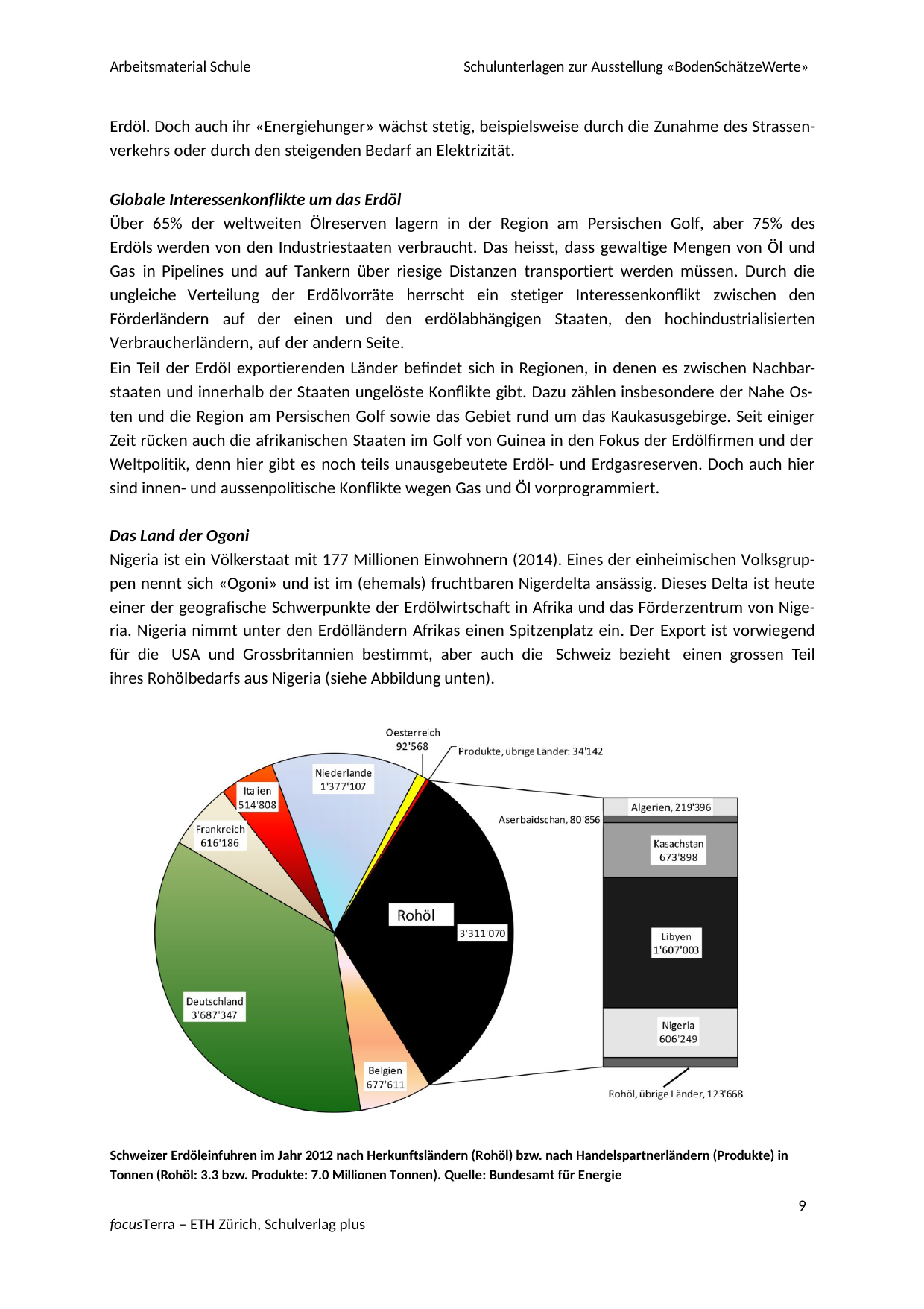

Arbeitsmaterial Schule
Schulunterlagen zur Ausstellung «BodenSchätzeWerte»
Erdöl. Doch auch ihr «Energiehunger» wächst stetig, beispielsweise durch die Zunahme des Strassen- verkehrs oder durch den steigenden Bedarf an Elektrizität.

Globale Interessenkonflikte um das Erdöl
Über 65% der weltweiten Ölreserven lagern in der Region am Persischen Golf, aber 75% des Erdöls werden von den Industriestaaten verbraucht. Das heisst, dass gewaltige Mengen von Öl und Gas in Pipelines und auf Tankern über riesige Distanzen transportiert werden müssen. Durch die ungleiche Verteilung der Erdölvorräte herrscht ein stetiger Interessenkonflikt zwischen den Förderländern auf der einen und den erdölabhängigen Staaten, den hochindustrialisierten Verbraucherländern, auf der andern Seite.
Ein Teil der Erdöl exportierenden Länder befindet sich in Regionen, in denen es zwischen Nachbar- staaten und innerhalb der Staaten ungelöste Konflikte gibt. Dazu zählen insbesondere der Nahe Os-
ten und die Region am Persischen Golf sowie das Gebiet rund um das Kaukasusgebirge. Seit einiger Zeit rücken auch die afrikanischen Staaten im Golf von Guinea in den Fokus der Erdölfirmen und der
Weltpolitik, denn hier gibt es noch teils unausgebeutete Erdöl- und Erdgasreserven. Doch auch hier sind innen- und aussenpolitische Konflikte wegen Gas und Öl vorprogrammiert.

Das Land der Ogoni
Nigeria ist ein Völkerstaat mit 177 Millionen Einwohnern (2014). Eines der einheimischen Volksgrup- pen nennt sich «Ogoni» und ist im (ehemals) fruchtbaren Nigerdelta ansässig. Dieses Delta ist heute einer der geografische Schwerpunkte der Erdölwirtschaft in Afrika und das Förderzentrum von Nige- ria. Nigeria nimmt unter den Erdölländern Afrikas einen Spitzenplatz ein. Der Export ist vorwiegend für die  USA und Grossbritannien bestimmt, aber auch die  Schweiz bezieht  einen grossen Teil ihres Rohölbedarfs aus Nigeria (siehe Abbildung unten).

Schweizer Erdöleinfuhren im Jahr 2012 nach Herkunftsländern (Rohöl) bzw. nach Handelspartnerländern (Produkte) in Tonnen (Rohöl: 3.3 bzw. Produkte: 7.0 Millionen Tonnen). Quelle: Bundesamt für Energie
9
focusTerra – ETH Zürich, Schulverlag plus